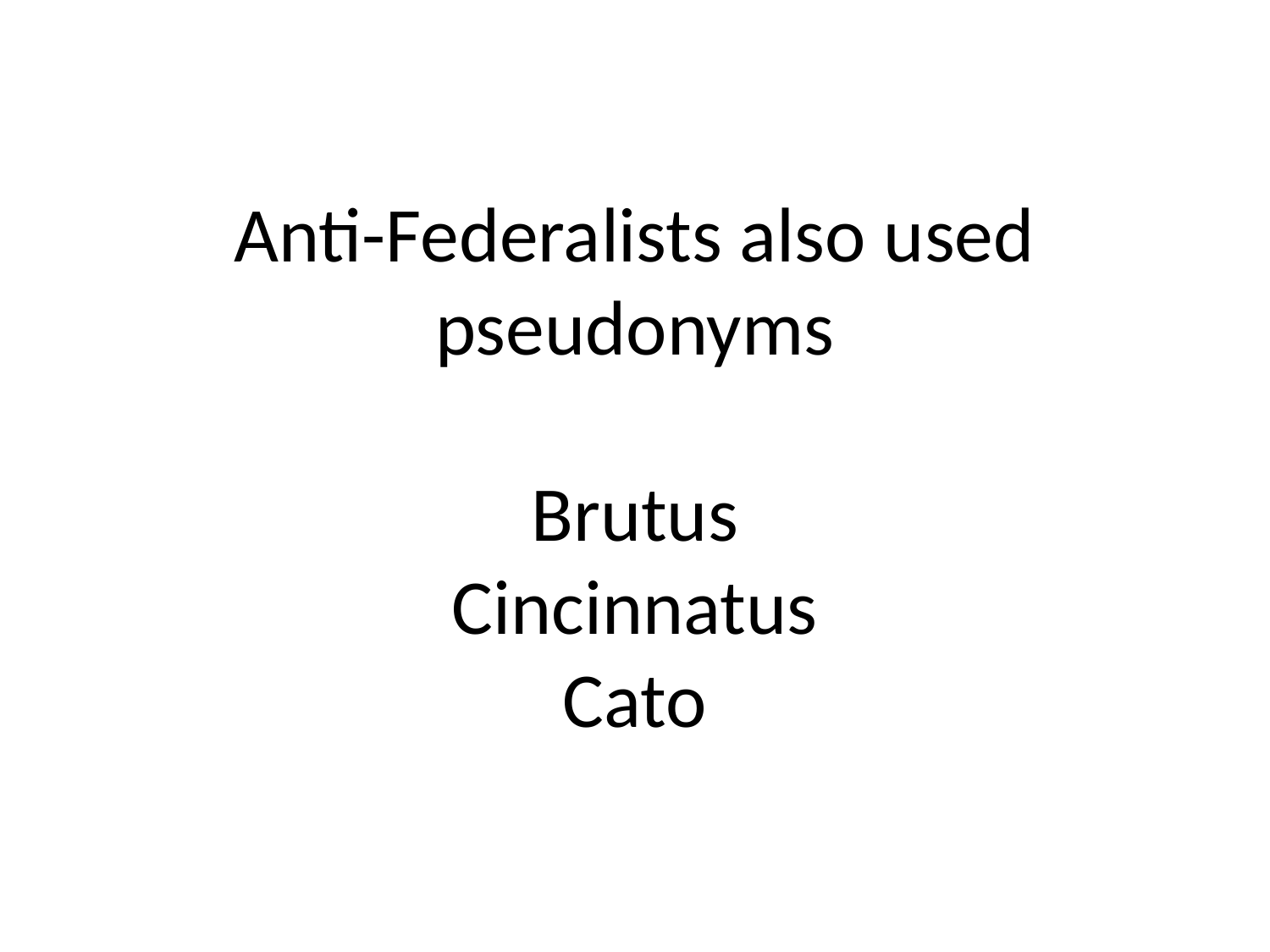

# Anti-Federalists also used pseudonyms Brutus Cincinnatus Cato